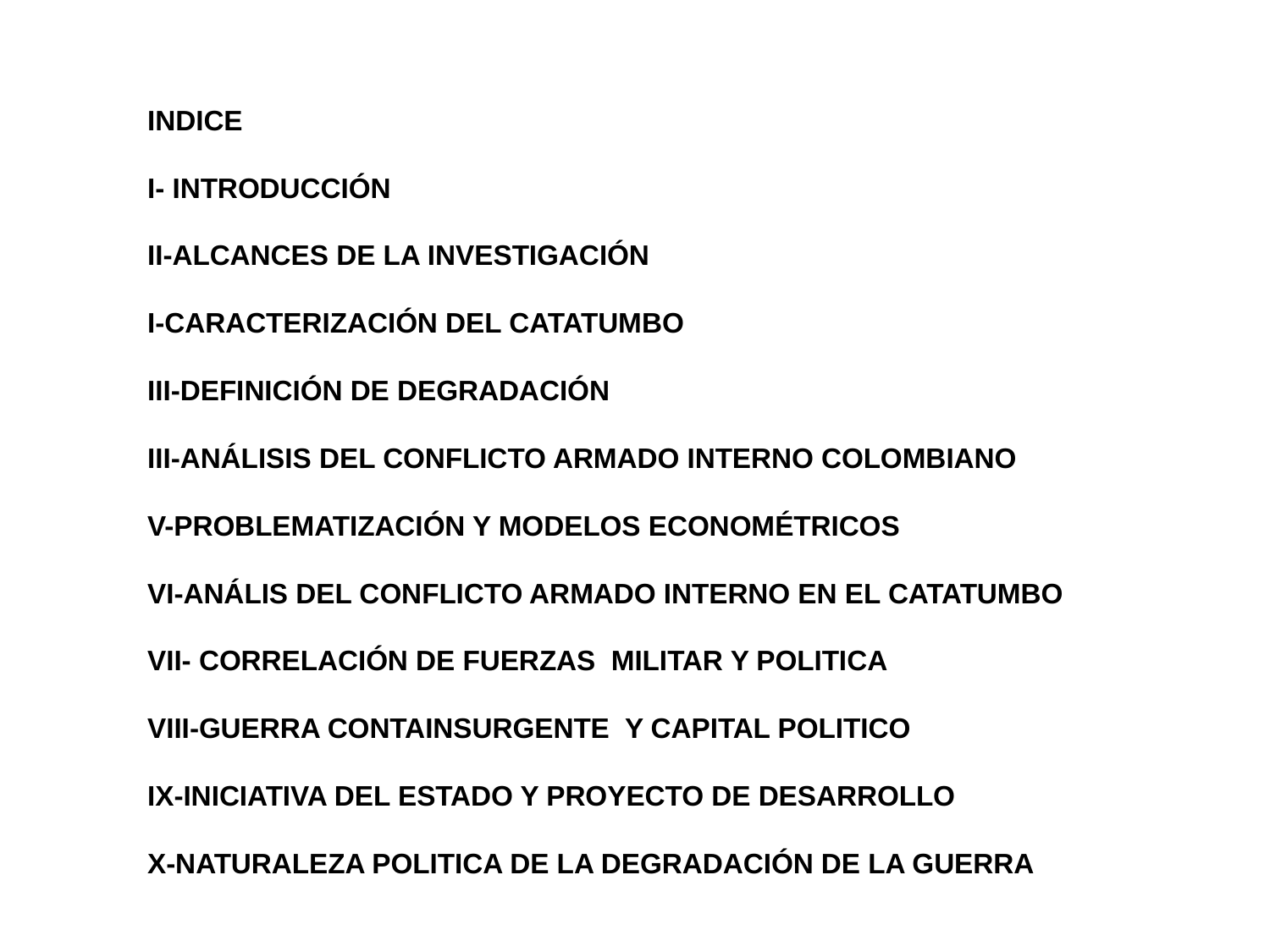

INDICE

I- INTRODUCCIÓN

II-ALCANCES DE LA INVESTIGACIÓN

I-CARACTERIZACIÓN DEL CATATUMBO

III-DEFINICIÓN DE DEGRADACIÓN

III-ANÁLISIS DEL CONFLICTO ARMADO INTERNO COLOMBIANO

V-PROBLEMATIZACIÓN Y MODELOS ECONOMÉTRICOS

VI-ANÁLIS DEL CONFLICTO ARMADO INTERNO EN EL CATATUMBO

VII- CORRELACIÓN DE FUERZAS  MILITAR Y POLITICA

VIII-GUERRA CONTAINSURGENTE  Y CAPITAL POLITICO

IX-INICIATIVA DEL ESTADO Y PROYECTO DE DESARROLLO

X-NATURALEZA POLITICA DE LA DEGRADACIÓN DE LA GUERRA